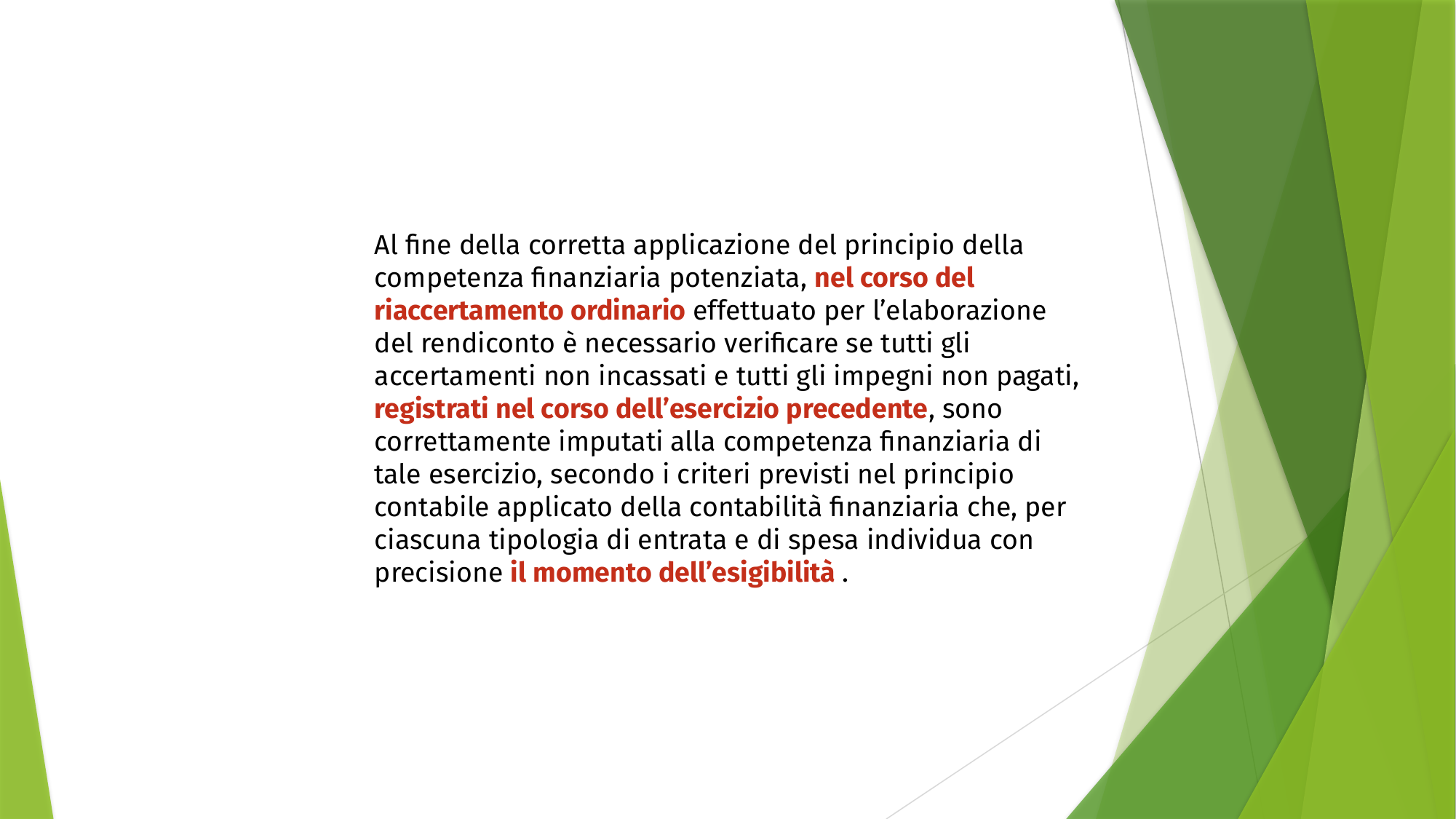

Al fine della corretta applicazione del principio della competenza finanziaria potenziata, nel corso del riaccertamento ordinario effettuato per l’elaborazione del rendiconto è necessario verificare se tutti gli accertamenti non incassati e tutti gli impegni non pagati, registrati nel corso dell’esercizio precedente, sono correttamente imputati alla competenza finanziaria di tale esercizio, secondo i criteri previsti nel principio contabile applicato della contabilità finanziaria che, per ciascuna tipologia di entrata e di spesa individua con precisione il momento dell’esigibilità .